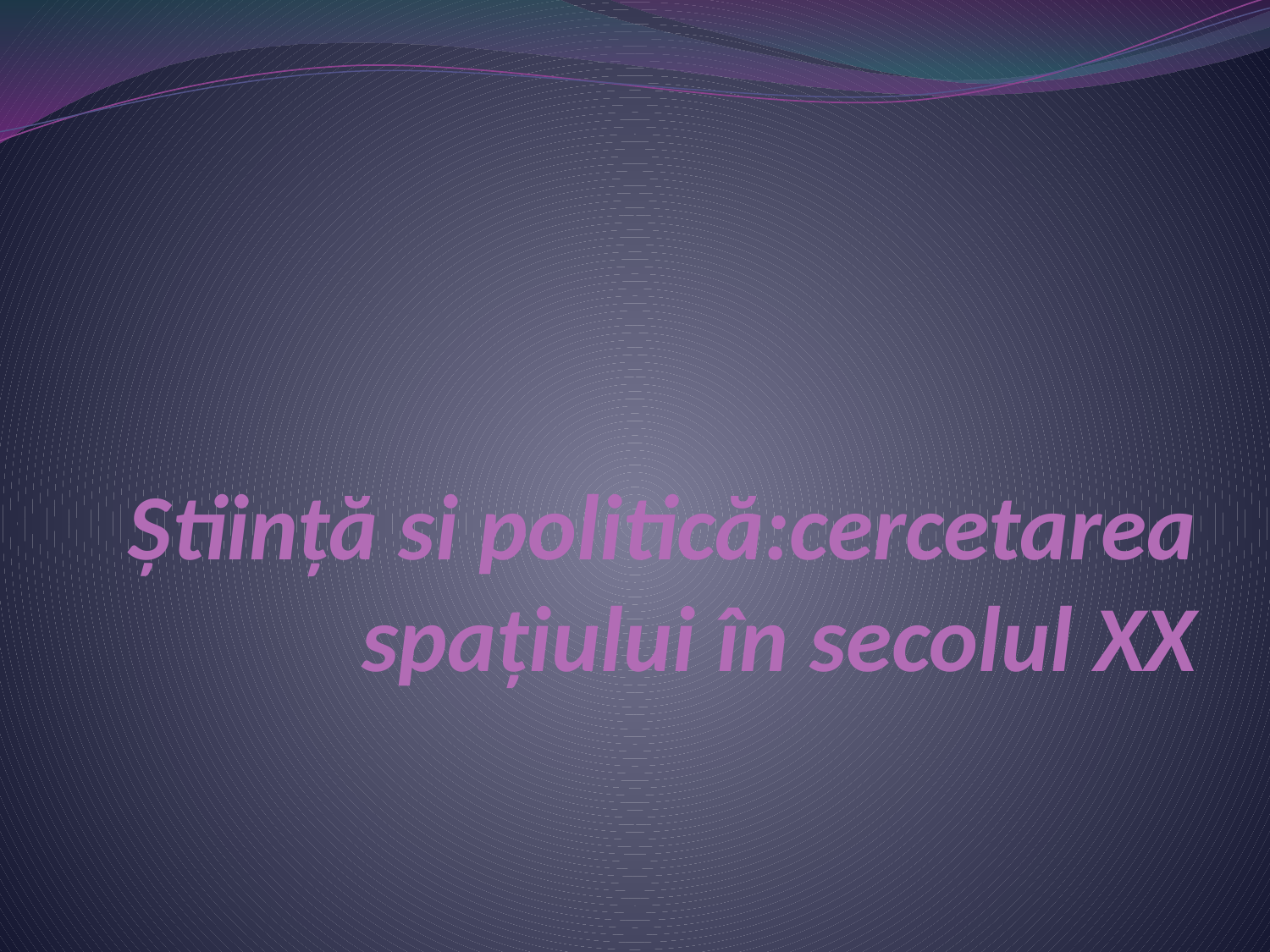

# Știință si politică:cercetarea spațiului în secolul XX